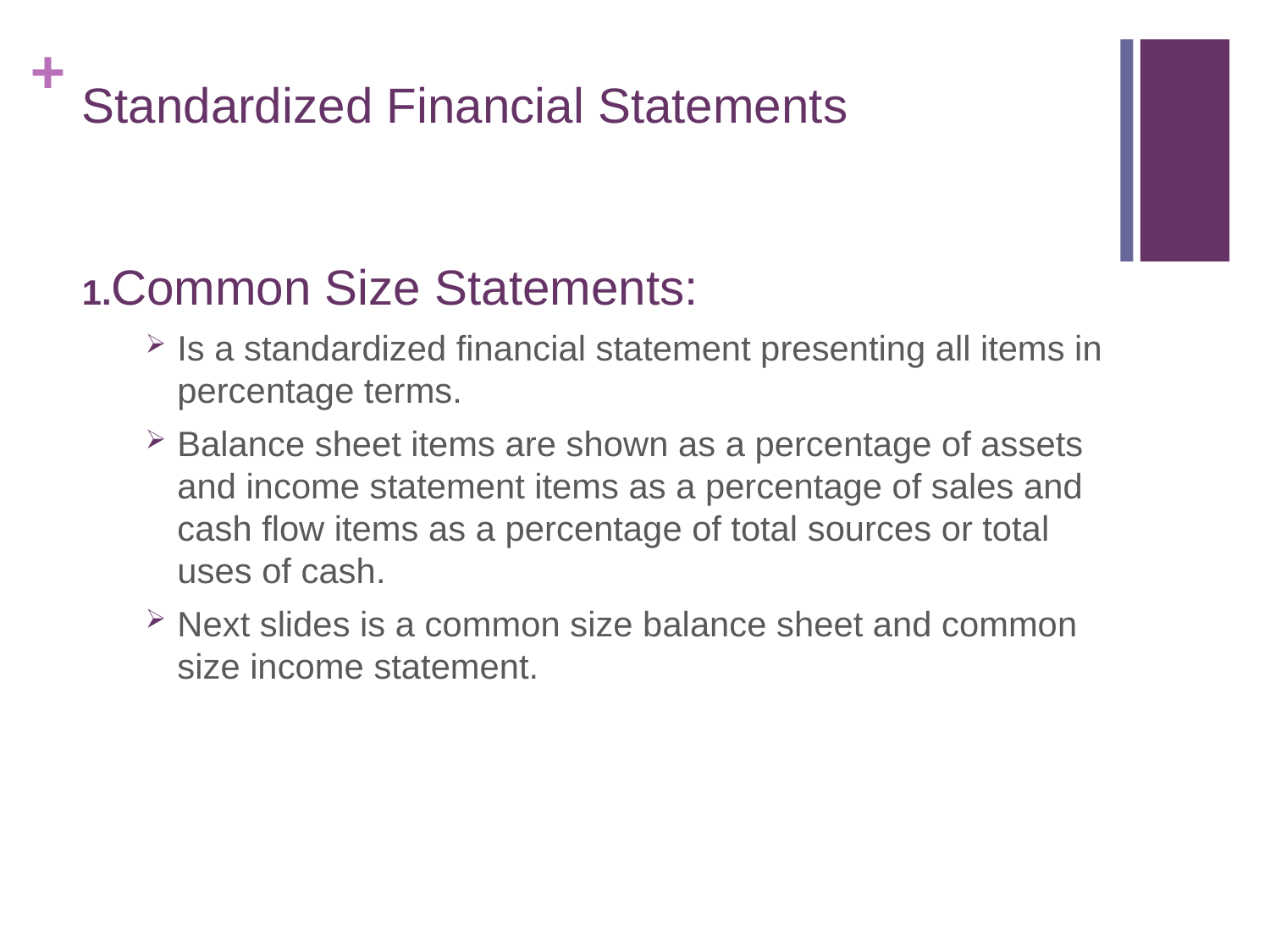

# Standardized Financial Statements
1.Common Size Statements:
Is a standardized financial statement presenting all items in percentage terms.
Balance sheet items are shown as a percentage of assets and income statement items as a percentage of sales and cash flow items as a percentage of total sources or total uses of cash.
Next slides is a common size balance sheet and common size income statement.